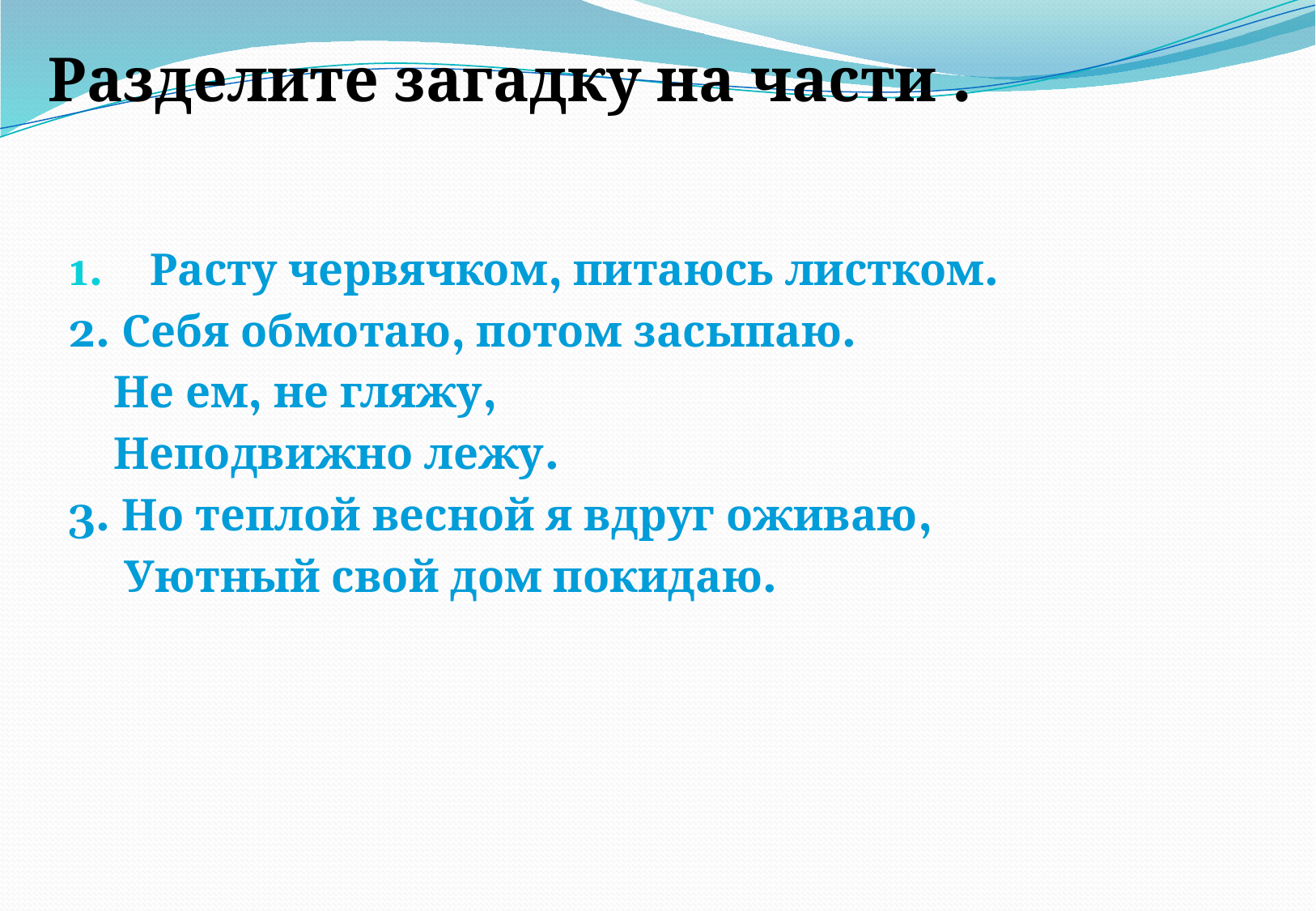

Разделите загадку на части .
Расту червячком, питаюсь листком.
2. Себя обмотаю, потом засыпаю.
    Не ем, не гляжу,
    Неподвижно лежу.
3. Но теплой весной я вдруг оживаю,
     Уютный свой дом покидаю.